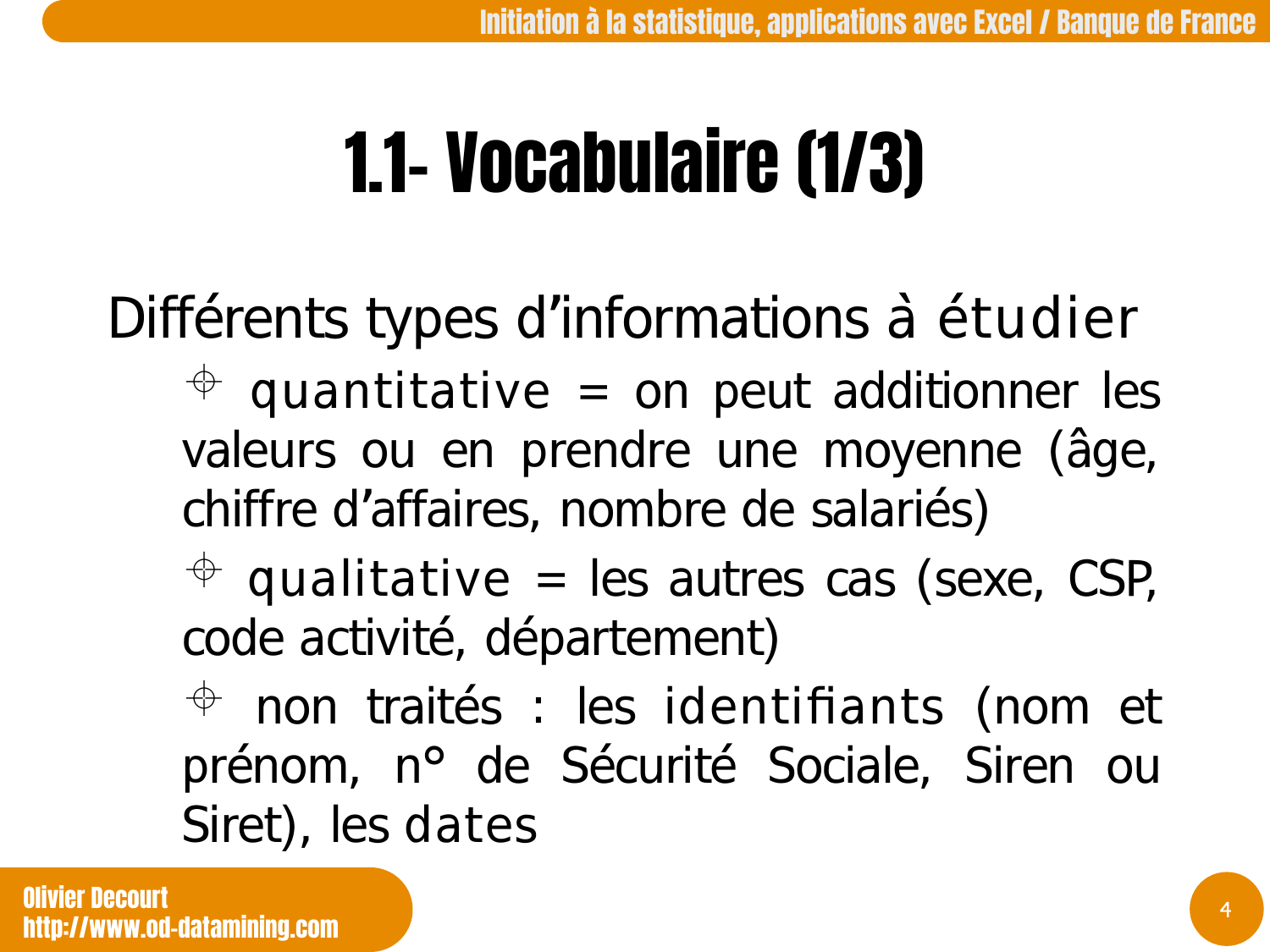

# 1.1- Vocabulaire (1/3)
Différents types d’informations à étudier
 quantitative = on peut additionner les valeurs ou en prendre une moyenne (âge, chiffre d’affaires, nombre de salariés)
 qualitative = les autres cas (sexe, CSP, code activité, département)
 non traités : les identifiants (nom et prénom, n° de Sécurité Sociale, Siren ou Siret), les dates